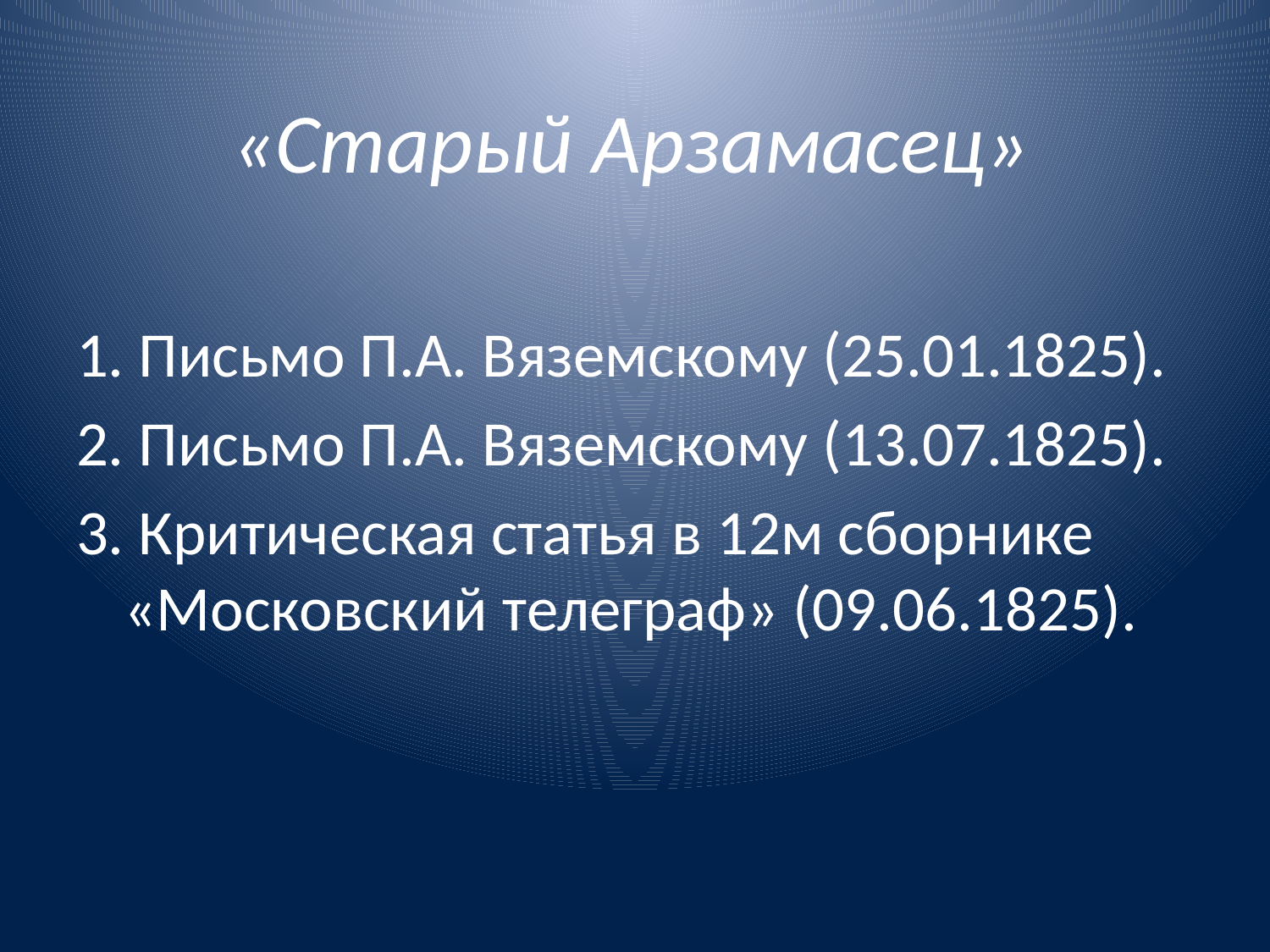

# «Старый Арзамасец»
1. Письмо П.А. Вяземскому (25.01.1825).
2. Письмо П.А. Вяземскому (13.07.1825).
3. Критическая статья в 12м сборнике «Московский телеграф» (09.06.1825).